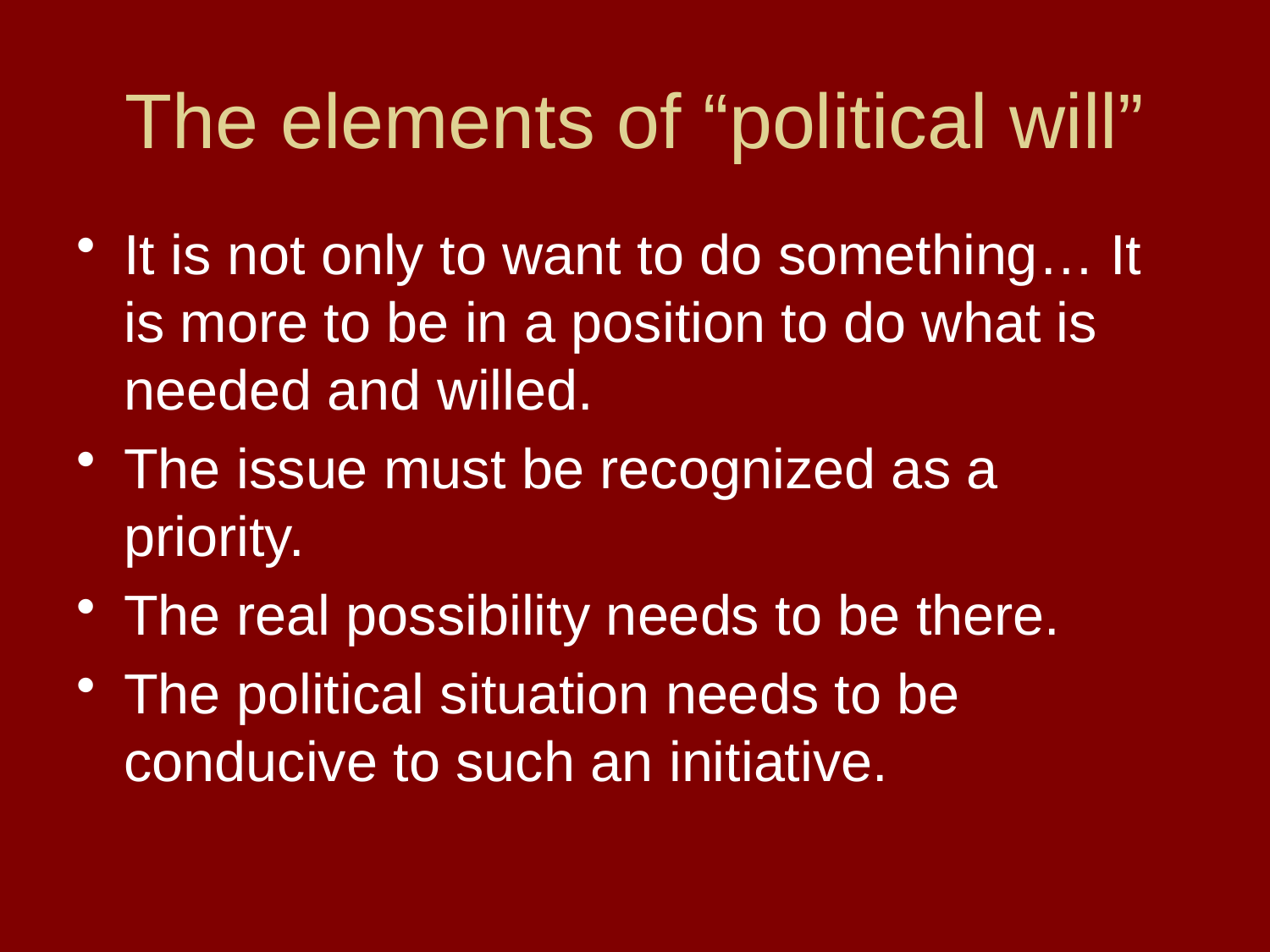

# The elements of “political will”
It is not only to want to do something… It is more to be in a position to do what is needed and willed.
The issue must be recognized as a priority.
The real possibility needs to be there.
The political situation needs to be conducive to such an initiative.